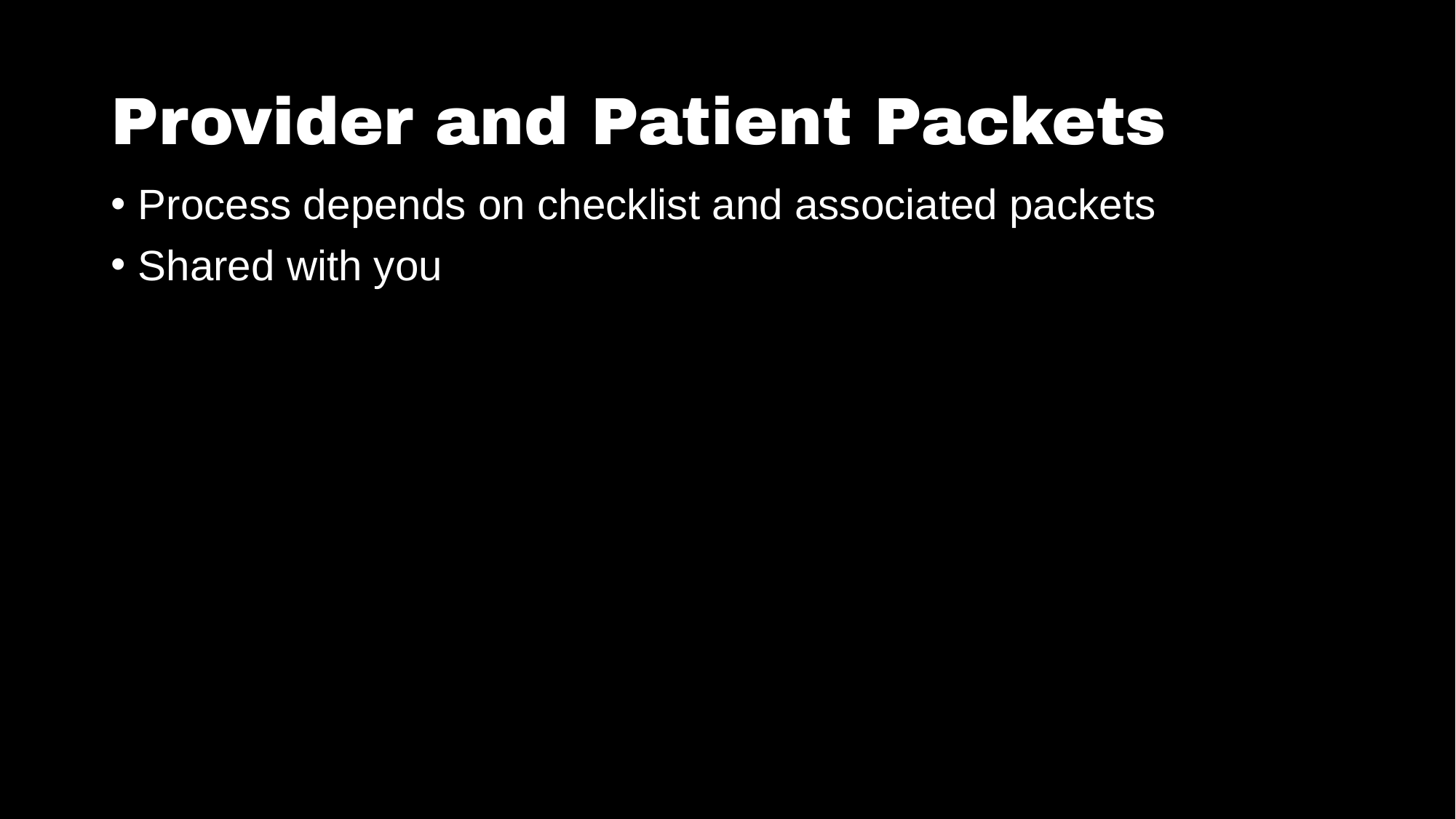

# Provider and Patient Packets
Process depends on checklist and associated packets
Shared with you